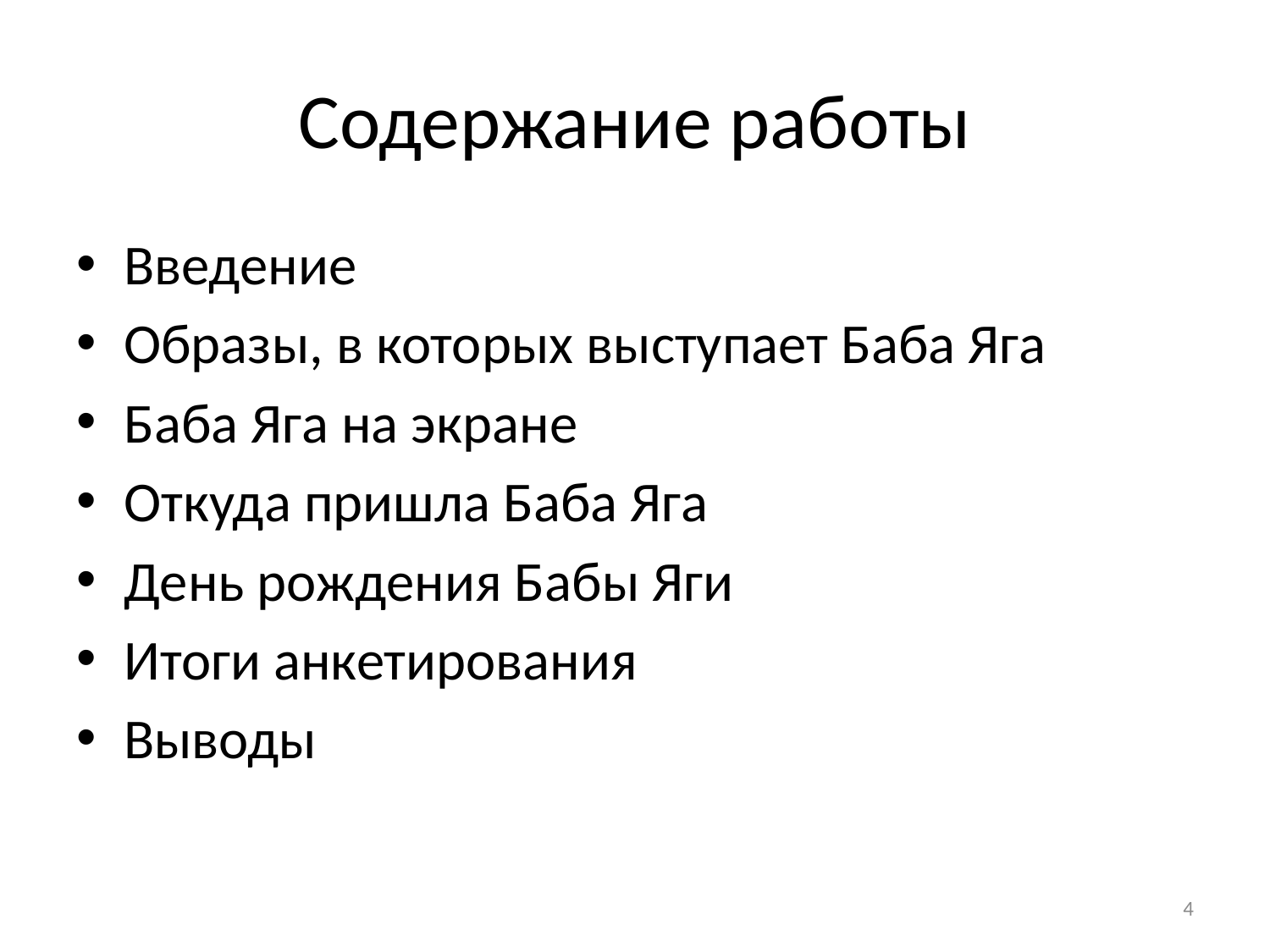

# Содержание работы
Введение
Образы, в которых выступает Баба Яга
Баба Яга на экране
Откуда пришла Баба Яга
День рождения Бабы Яги
Итоги анкетирования
Выводы

4